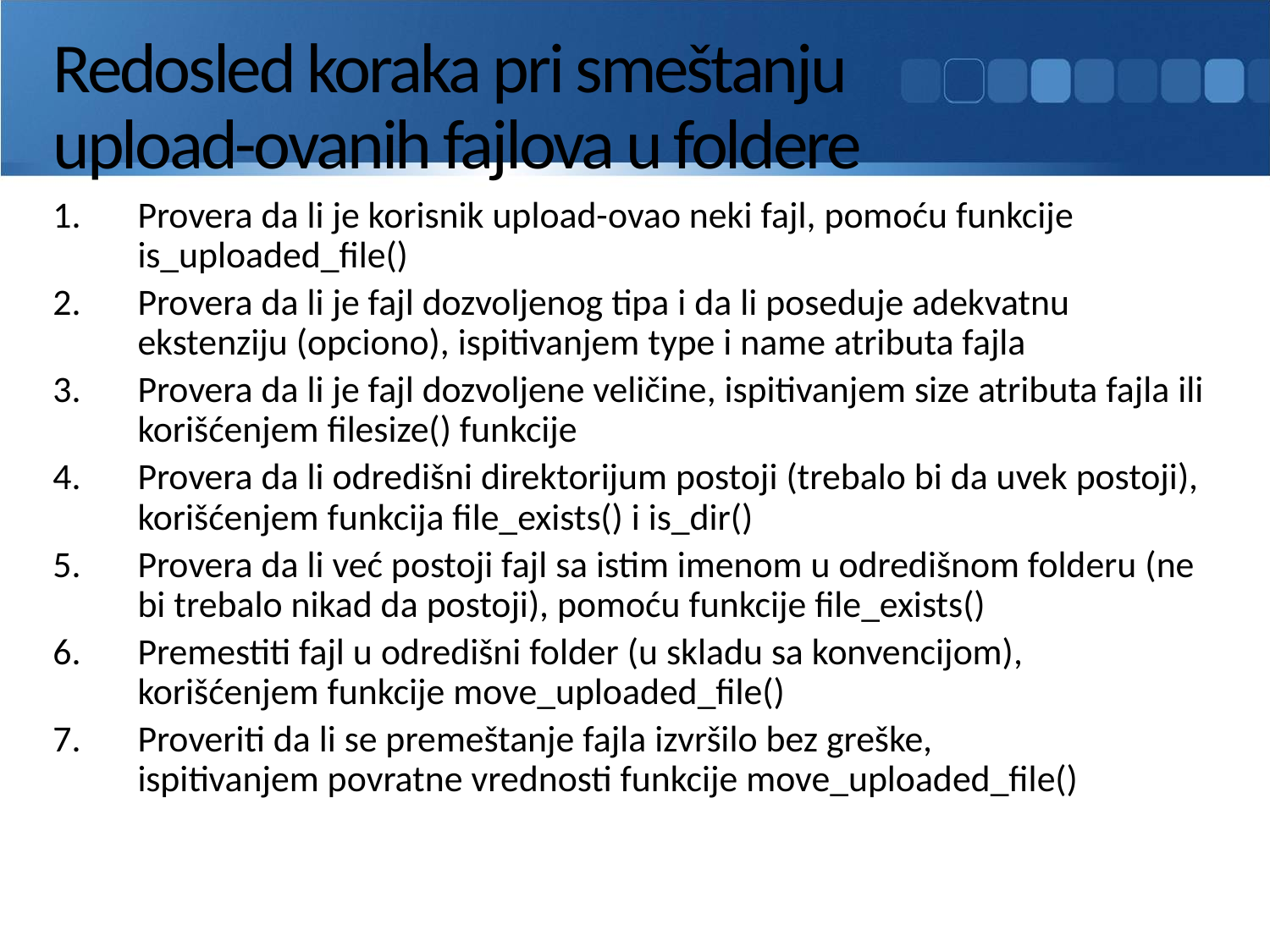

# Redosled koraka pri smeštanju upload-ovanih fajlova u foldere
Provera da li je korisnik upload-ovao neki fajl, pomoću funkcije is_uploaded_file()
Provera da li je fajl dozvoljenog tipa i da li poseduje adekvatnu ekstenziju (opciono), ispitivanjem type i name atributa fajla
Provera da li je fajl dozvoljene veličine, ispitivanjem size atributa fajla ili korišćenjem filesize() funkcije
Provera da li odredišni direktorijum postoji (trebalo bi da uvek postoji), korišćenjem funkcija file_exists() i is_dir()
Provera da li već postoji fajl sa istim imenom u odredišnom folderu (ne bi trebalo nikad da postoji), pomoću funkcije file_exists()
Premestiti fajl u odredišni folder (u skladu sa konvencijom),
korišćenjem funkcije move_uploaded_file()
Proveriti da li se premeštanje fajla izvršilo bez greške,
ispitivanjem povratne vrednosti funkcije move_uploaded_file()